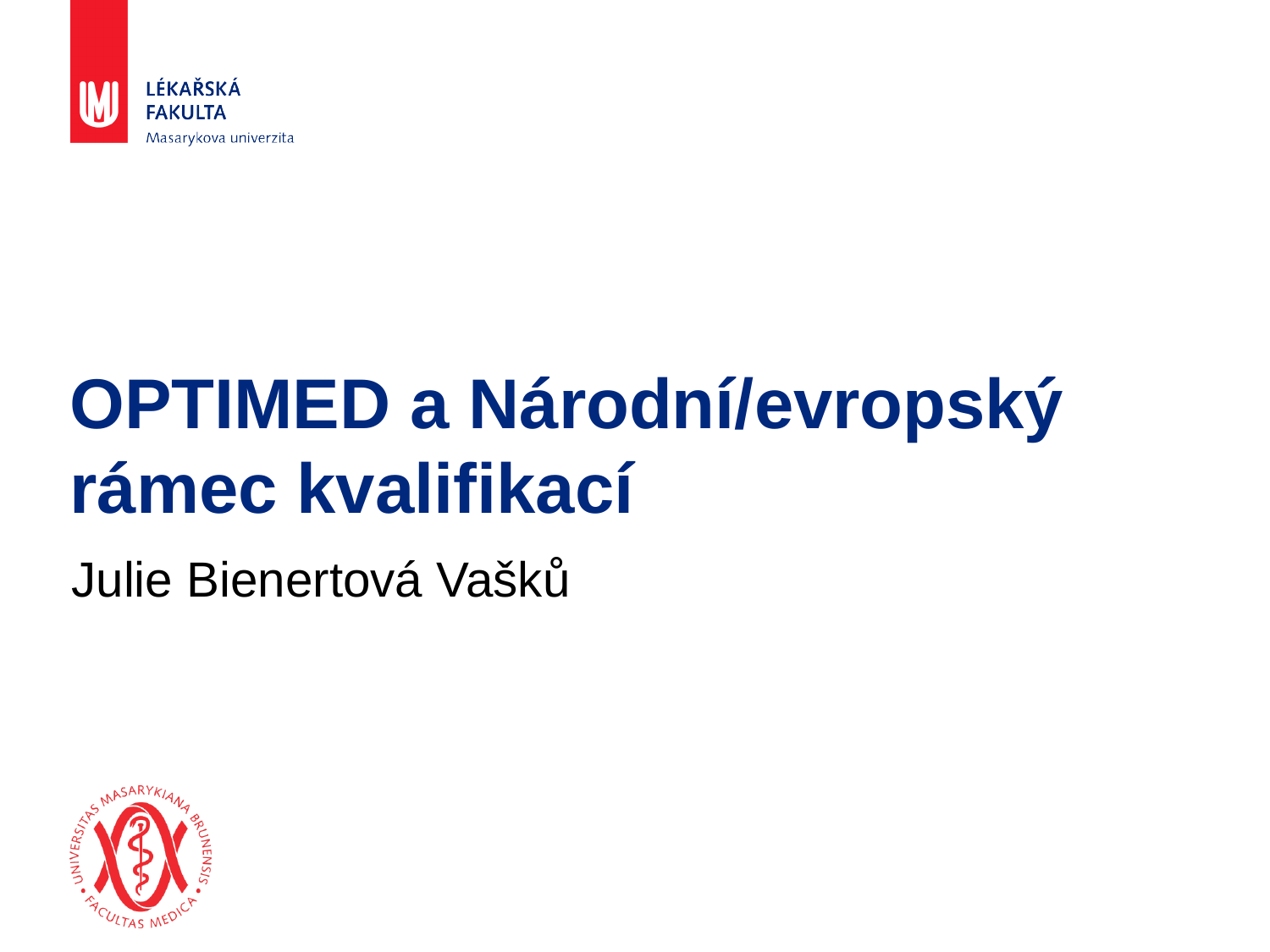

# OPTIMED a Národní/evropský rámec kvalifikací
Julie Bienertová Vašků